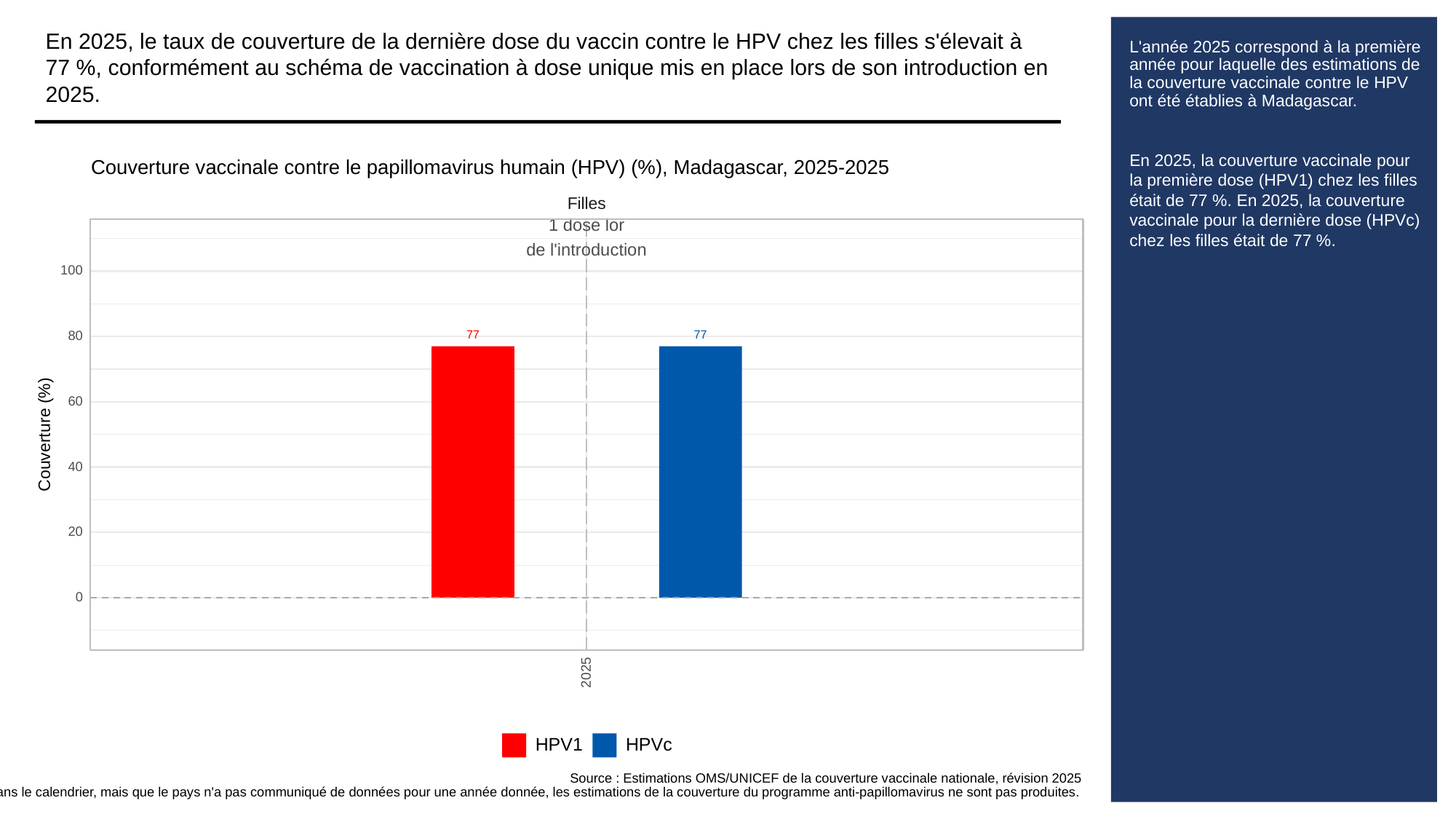

En 2025, le taux de couverture de la dernière dose du vaccin contre le HPV chez les filles s'élevait à 77 %, conformément au schéma de vaccination à dose unique mis en place lors de son introduction en 2025.
# L'année 2025 correspond à la première année pour laquelle des estimations de la couverture vaccinale contre le HPV ont été établies à Madagascar.

En 2025, la couverture vaccinale pour la première dose (HPV1) chez les filles était de 77 %. En 2025, la couverture vaccinale pour la dernière dose (HPVc) chez les filles était de 77 %.

Couverture vaccinale contre le papillomavirus humain (HPV) (%), Madagascar, 2025-2025
Filles

1 dose lor

de l'introduction
100

77
77
80

60

Couverture (%)

40

20

0

2025

HPVc
HPV1
Source : Estimations OMS/UNICEF de la couverture vaccinale nationale, révision 2025
Pour certains pays, si le vaccin anti-papillomavirus figure dans le calendrier, mais que le pays n'a pas communiqué de données pour une année donnée, les estimations de la couverture du programme anti-papillomavirus ne sont pas produites.